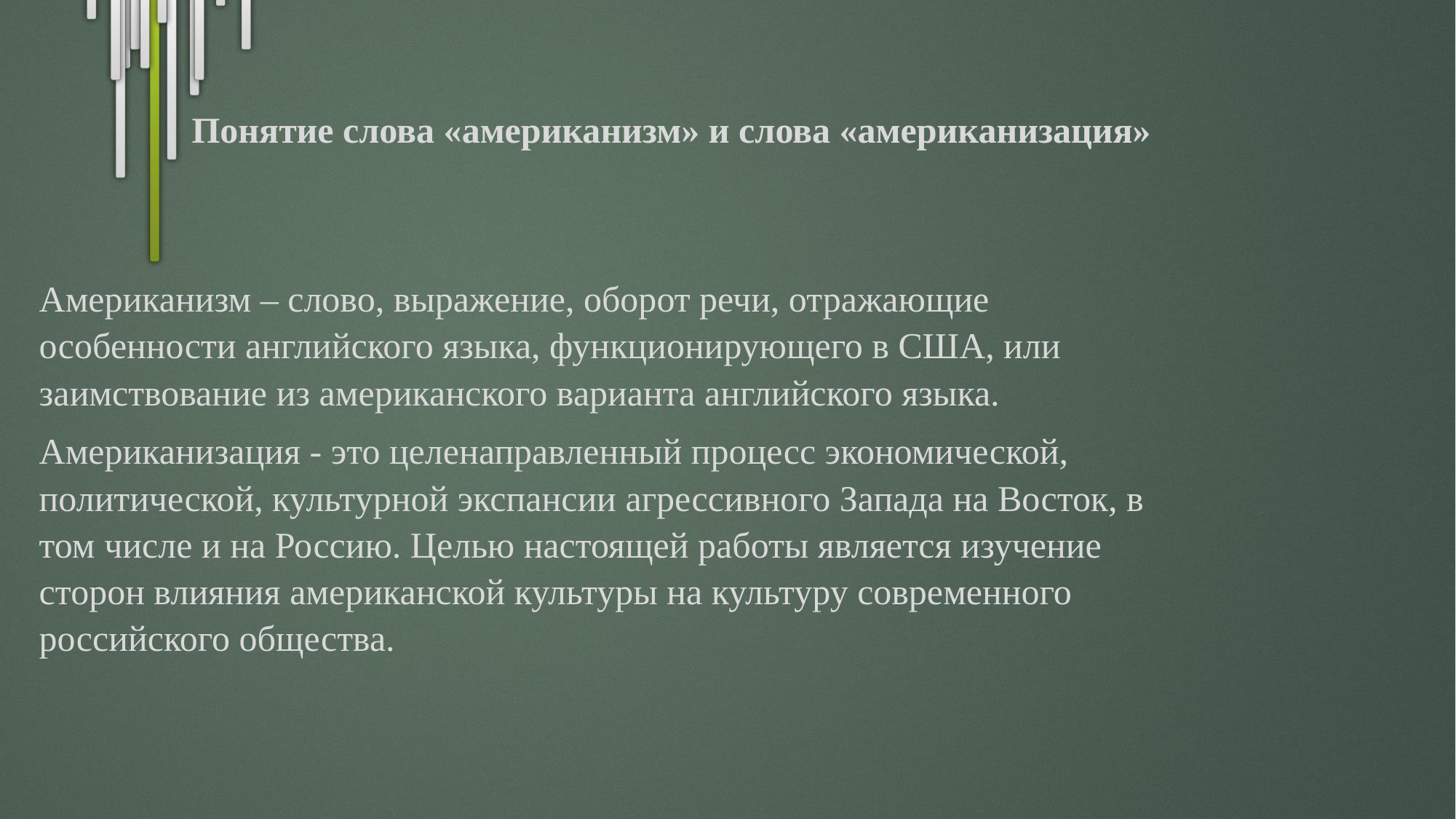

# Понятие слова «американизм» и слова «американизация»
Американизм – слово, выражение, оборот речи, отражающие особенности английского языка, функционирующего в США, или заимствование из американского варианта английского языка.
Американизация - это целенаправленный процесс экономической, политической, культурной экспансии агрессивного Запада на Восток, в том числе и на Россию. Целью настоящей работы является изучение сторон влияния американской культуры на культуру современного российского общества.